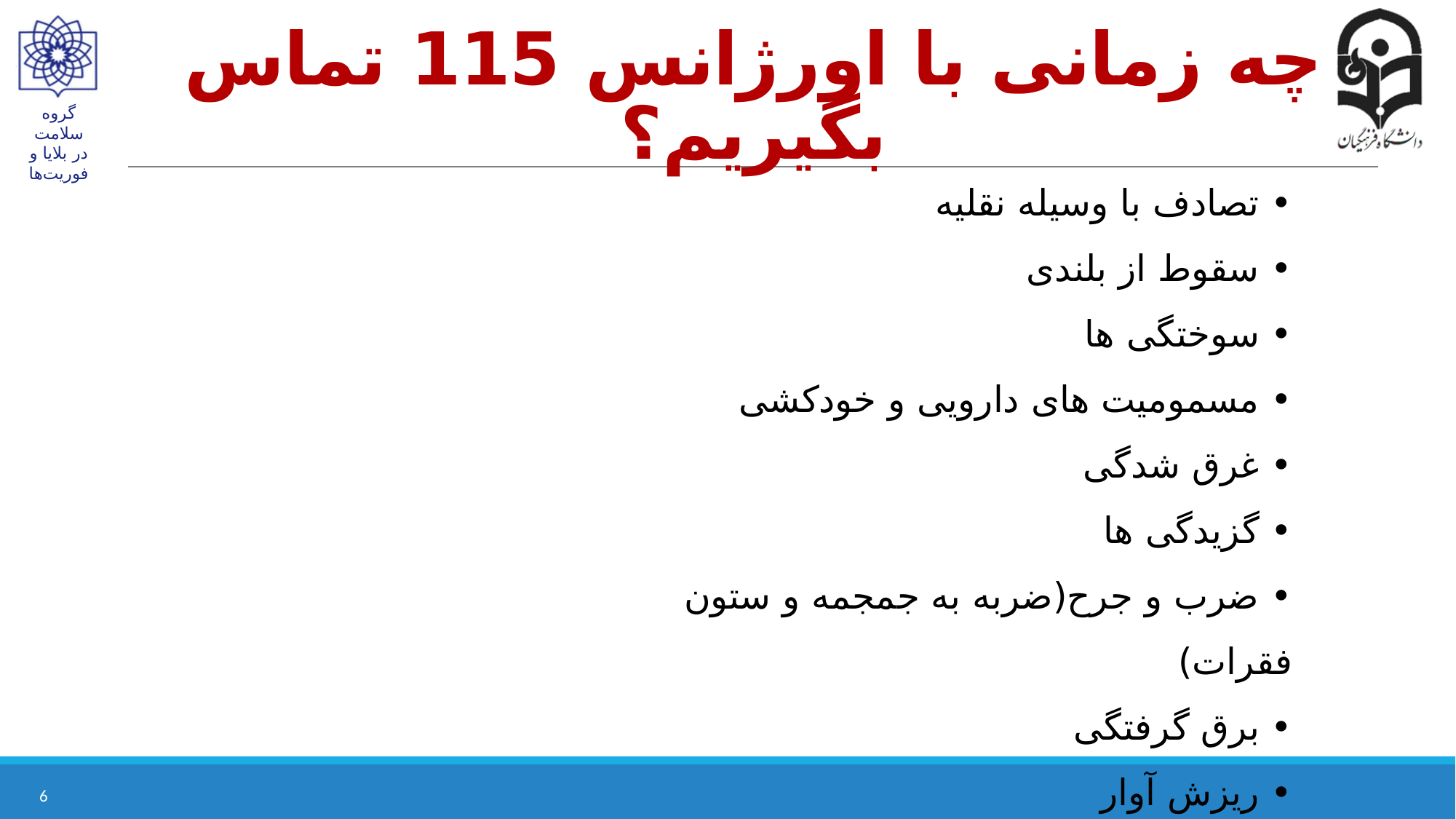

# چه زمانی با اورژانس 115 تماس بگیریم؟
• تصادف با وسیله نقلیه
• سقوط از بلندی
• سوختگی ها
• مسمومیت های دارویی و خودکشی
• غرق شدگی
• گزیدگی ها
• ضرب و جرح(ضربه به جمجمه و ستون فقرات)
• برق گرفتگی
• ریزش آوار
6